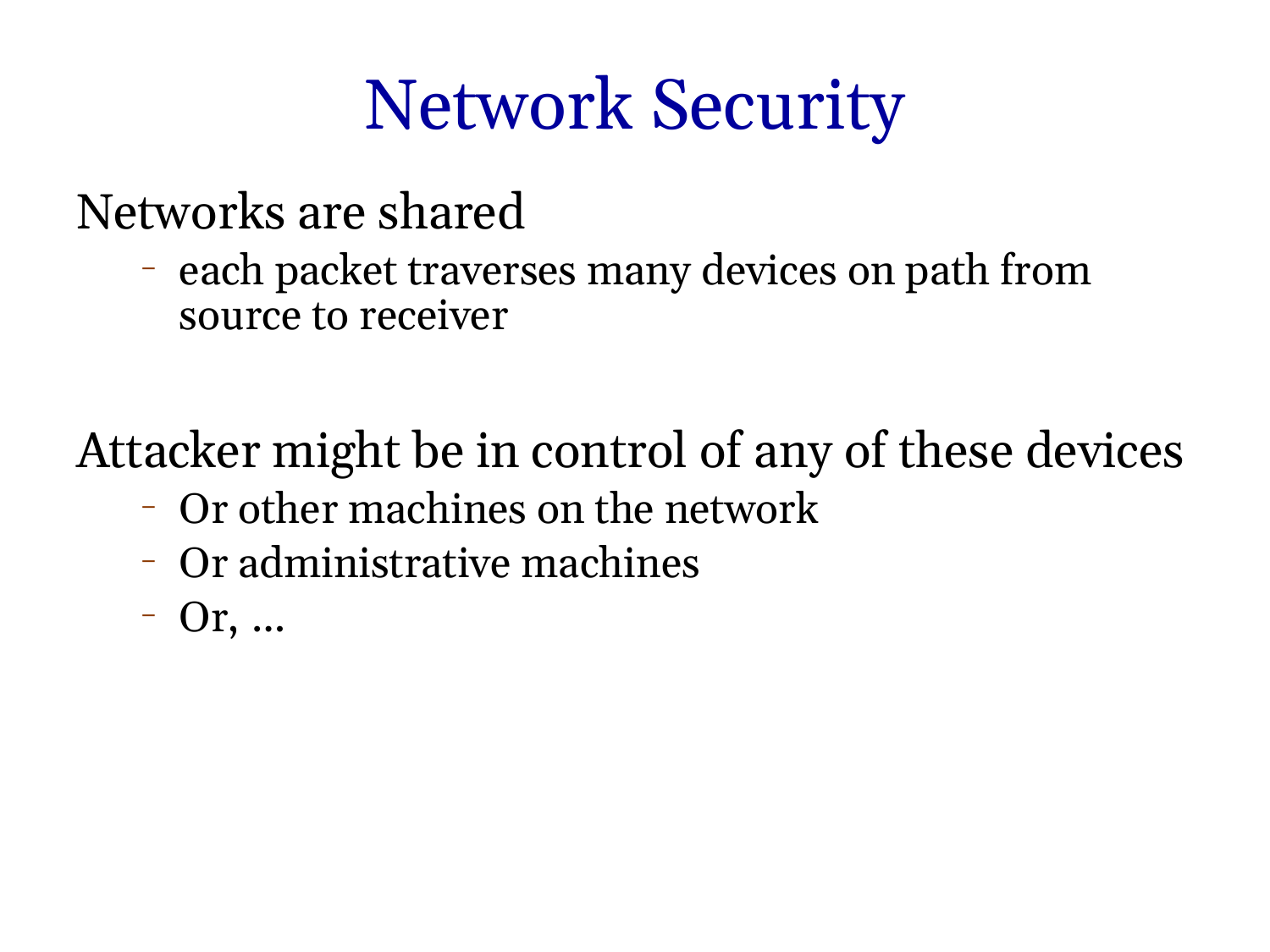

# Network Security
Networks are shared
each packet traverses many devices on path from source to receiver

Attacker might be in control of any of these devices
Or other machines on the network
Or administrative machines
Or, …